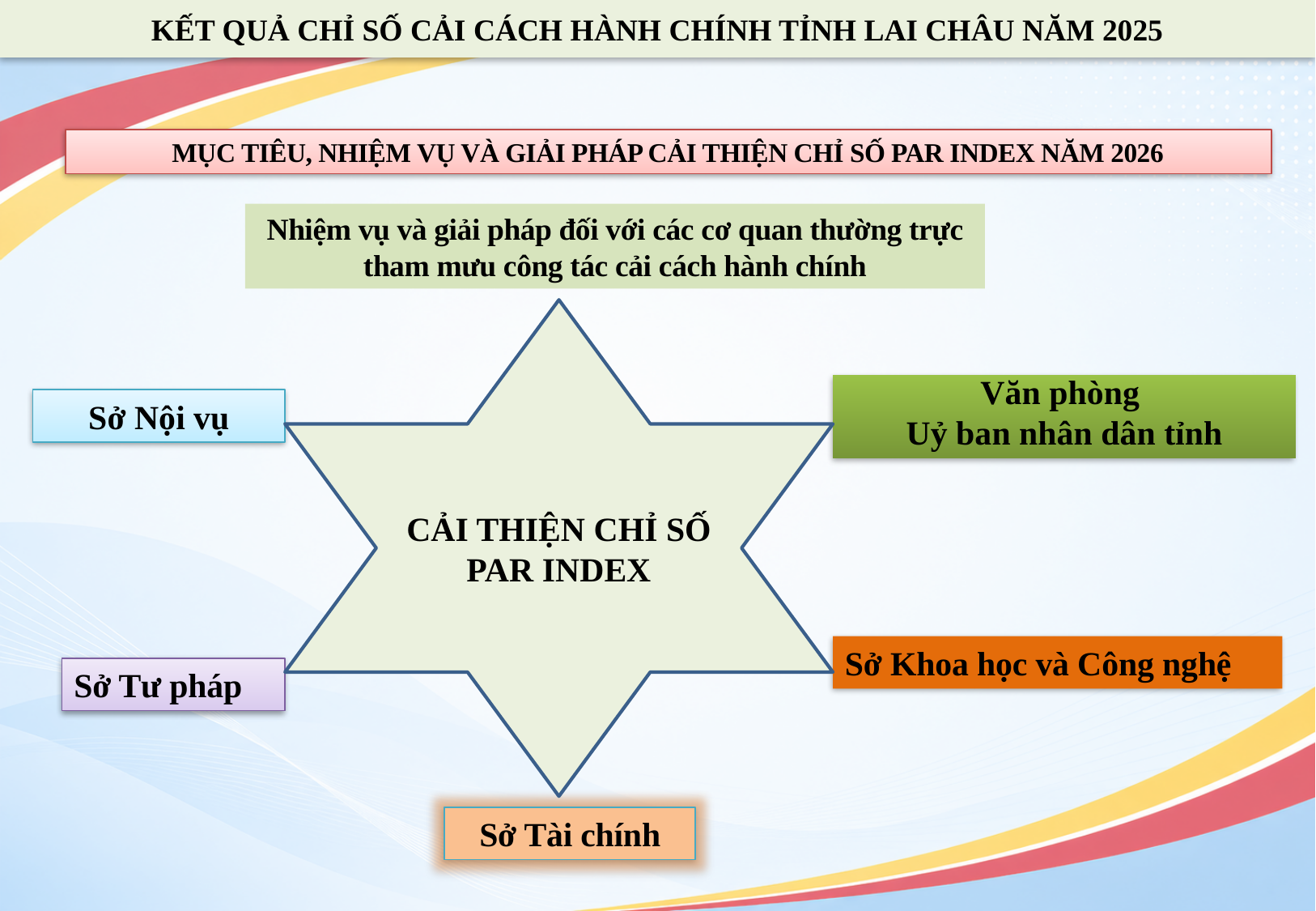

# KẾT QUẢ CHỈ SỐ CẢI CÁCH HÀNH CHÍNH TỈNH LAI CHÂU NĂM 2025
MỤC TIÊU, NHIỆM VỤ VÀ GIẢI PHÁP CẢI THIỆN CHỈ SỐ PAR INDEX NĂM 2026
Nhiệm vụ và giải pháp đối với các cơ quan thường trực tham mưu công tác cải cách hành chính
CẢI THIỆN CHỈ SỐ PAR INDEX
Văn phòng
Uỷ ban nhân dân tỉnh
Sở Nội vụ
Sở Khoa học và Công nghệ
Sở Tư pháp
Sở Tài chính